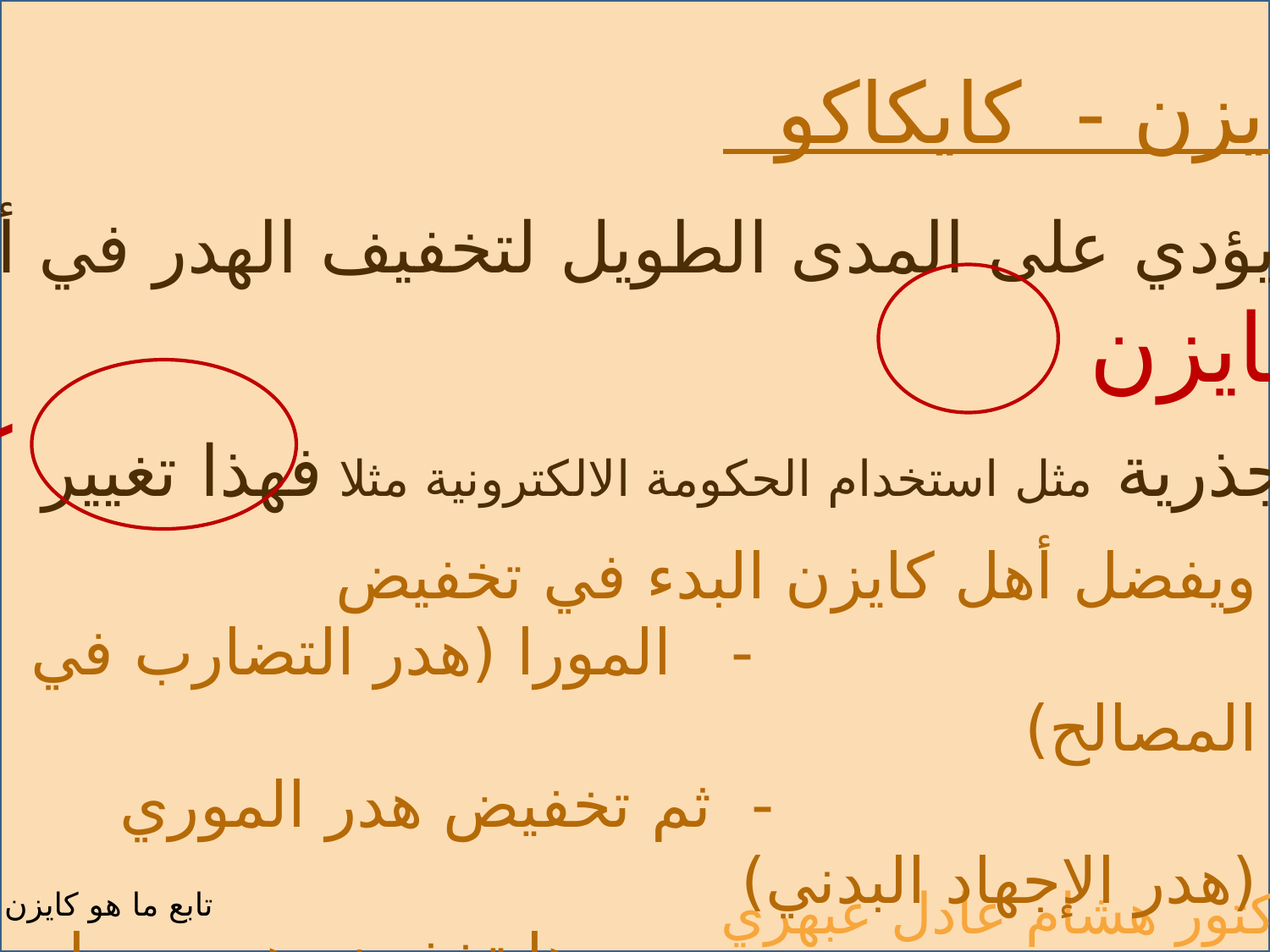

كايزن -  كايكاكو
أي تغيير طفيف يؤدي على المدى الطويل لتخفيف الهدر في أي من المجالات
 السابقة يعتبر كايزن
 أما التغييرات الجذرية مثل استخدام الحكومة الالكترونية مثلا فهذا تغيير كايكاكو

ويفضل أهل كايزن البدء في تخفيض
                         -   المورا (هدر التضارب في المصالح)
                        -  ثم تخفيض هدر الموري (هدر الإجهاد البدني)
                        -   وبعدها تخفيض هدر مودا (النفايات السبعة).
الدكتور هشام عادل عبهري
تابع ما هو كايزن